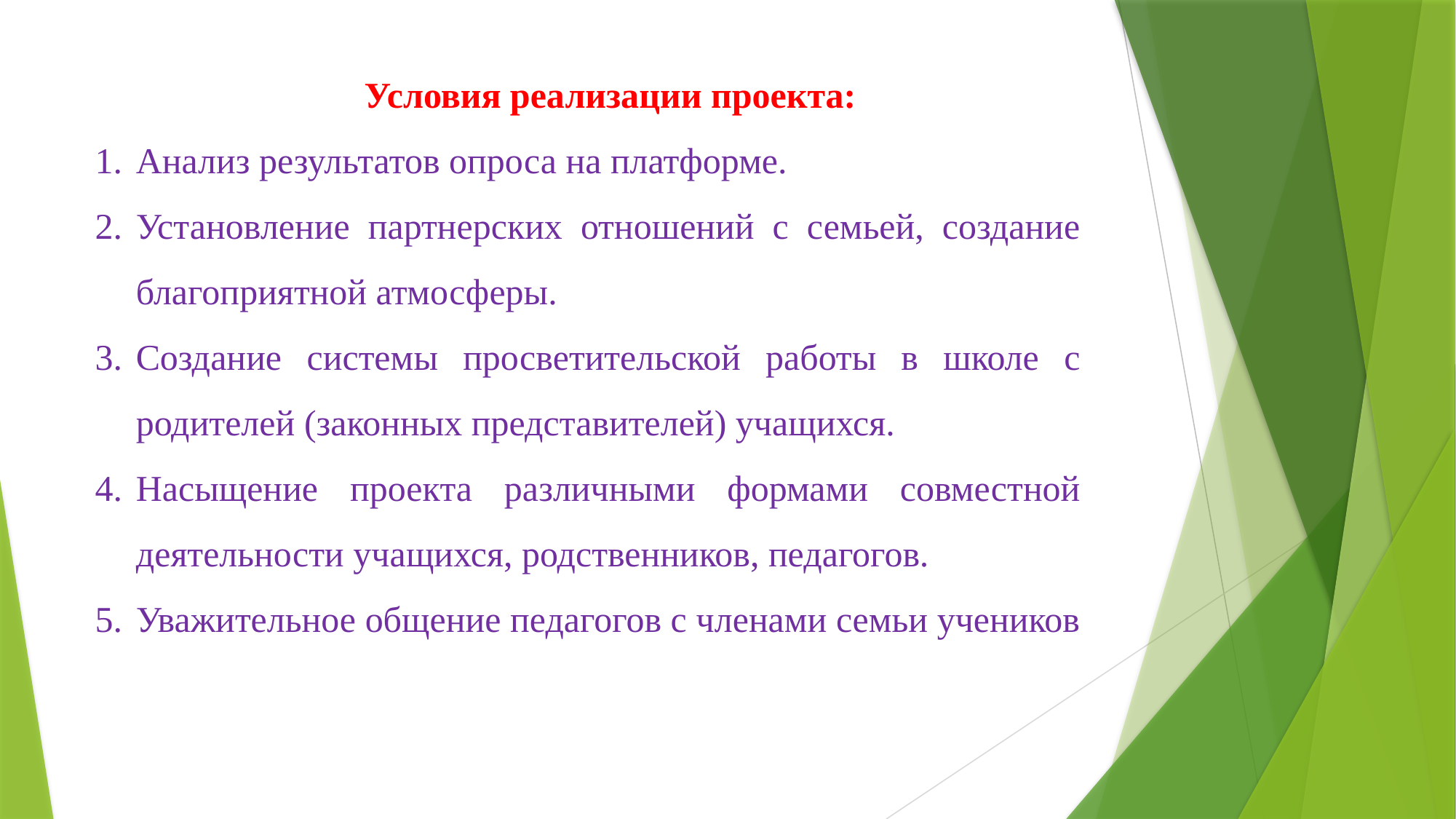

Условия реализации проекта:
Анализ результатов опроса на платформе.
Установление партнерских отношений с семьей, создание благоприятной атмосферы.
Создание системы просветительской работы в школе с родителей (законных представителей) учащихся.
Насыщение проекта различными формами совместной деятельности уча­щихся, родственников, педагогов.
Уважительное общение педагогов с членами семьи учеников